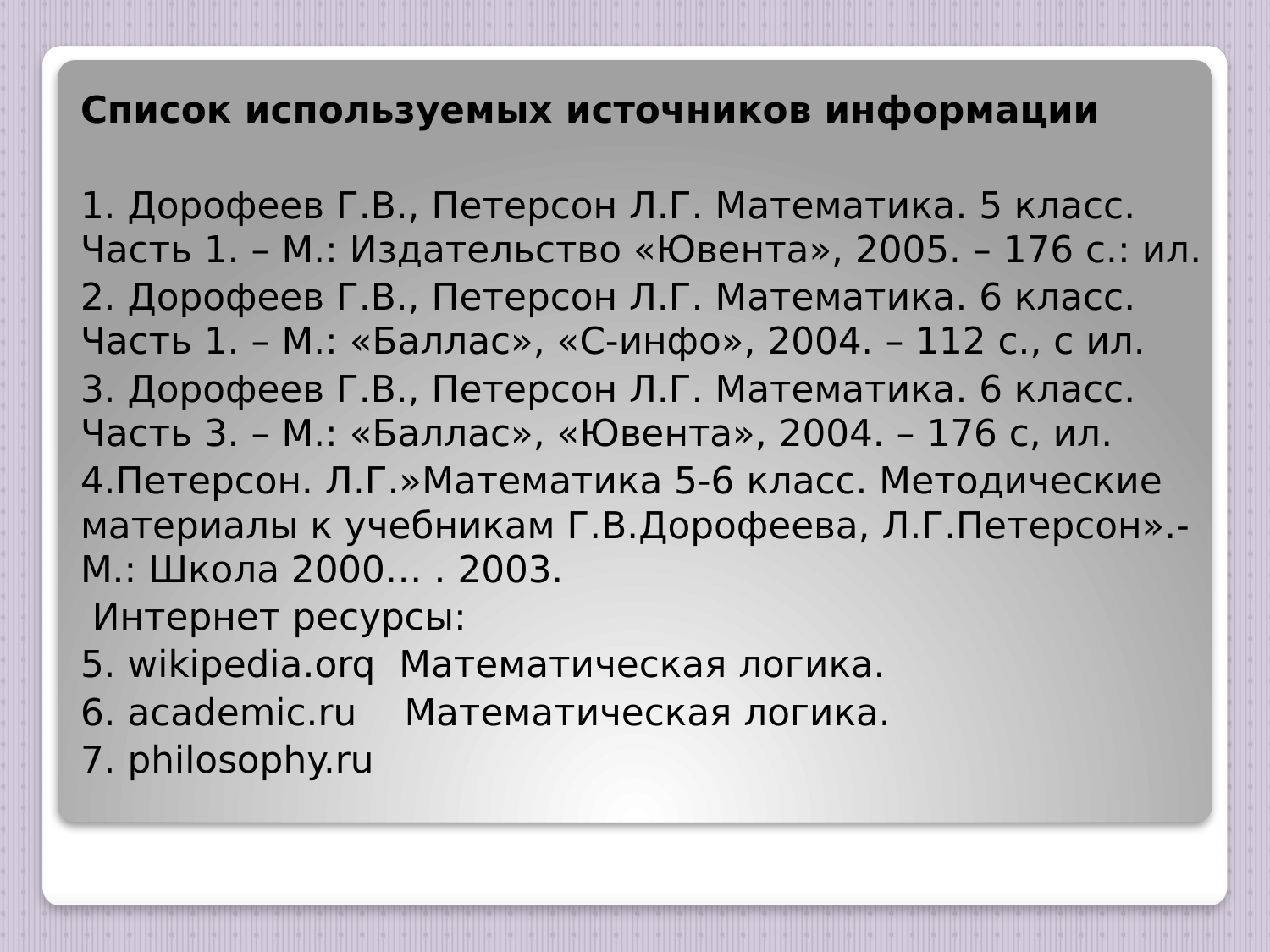

Список используемых источников информации

1. Дорофеев Г.В., Петерсон Л.Г. Математика. 5 класс. Часть 1. – М.: Издательство «Ювента», 2005. – 176 с.: ил.
2. Дорофеев Г.В., Петерсон Л.Г. Математика. 6 класс. Часть 1. – М.: «Баллас», «С-инфо», 2004. – 112 с., с ил.
3. Дорофеев Г.В., Петерсон Л.Г. Математика. 6 класс. Часть 3. – М.: «Баллас», «Ювента», 2004. – 176 с, ил.
4.Петерсон. Л.Г.»Математика 5-6 класс. Методические материалы к учебникам Г.В.Дорофеева, Л.Г.Петерсон».-М.: Школа 2000… . 2003.
 Интернет ресурсы:
5. wikipedia.orq  Математическая логика.
6. academic.ru    Математическая логика.
7. philosophy.ru